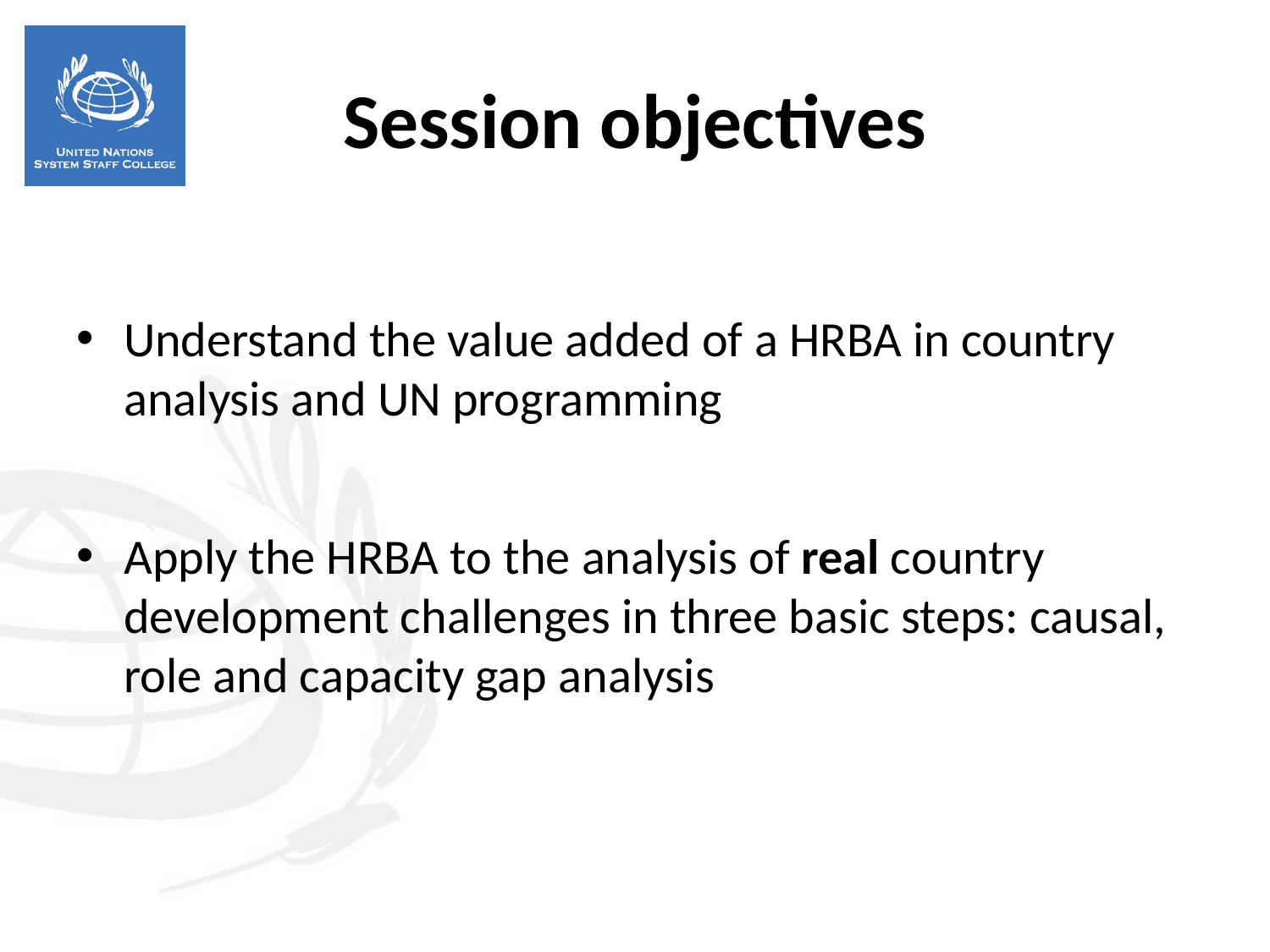

Session objectives

Understand the value added of a HRBA in country analysis and UN programming

Apply the HRBA to the analysis of real country development challenges in three basic steps: causal, role and capacity gap analysis